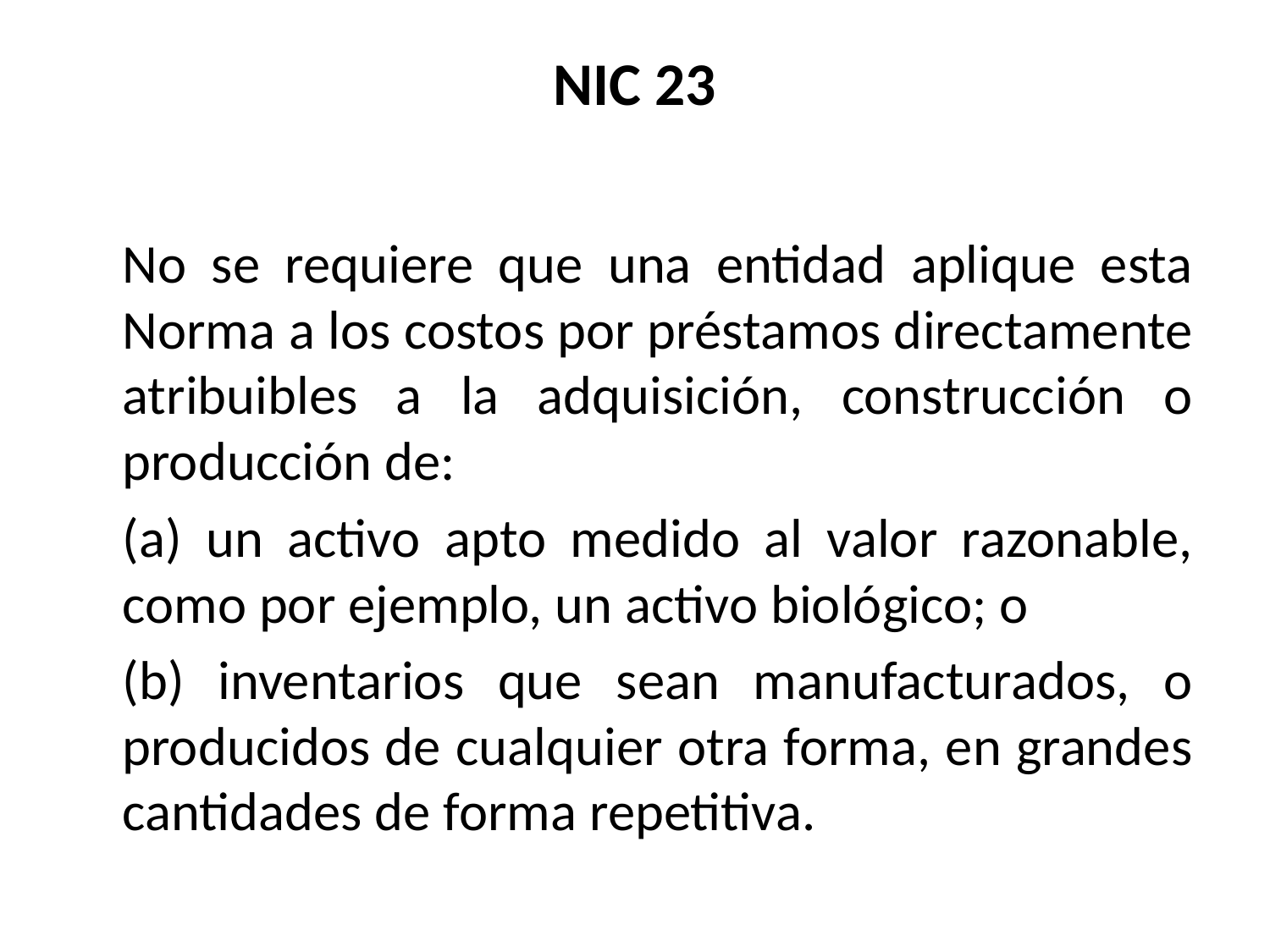

# NIC 23
	No se requiere que una entidad aplique esta Norma a los costos por préstamos directamente atribuibles a la adquisición, construcción o producción de:
	(a) un activo apto medido al valor razonable, como por ejemplo, un activo biológico; o
	(b) inventarios que sean manufacturados, o producidos de cualquier otra forma, en grandes cantidades de forma repetitiva.